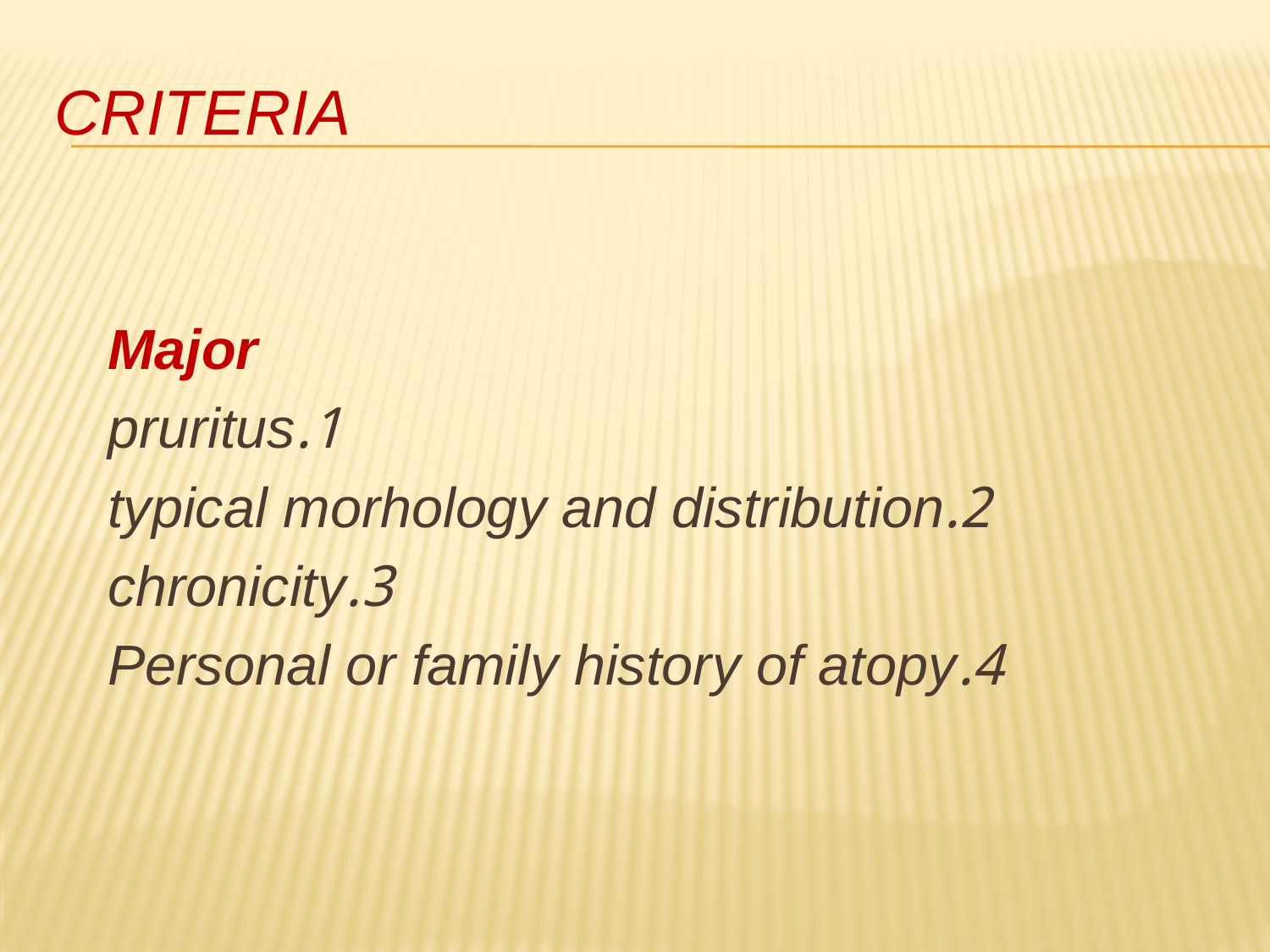

# criteria
 Major
1.pruritus
2.typical morhology and distribution
3.chronicity
4.Personal or family history of atopy